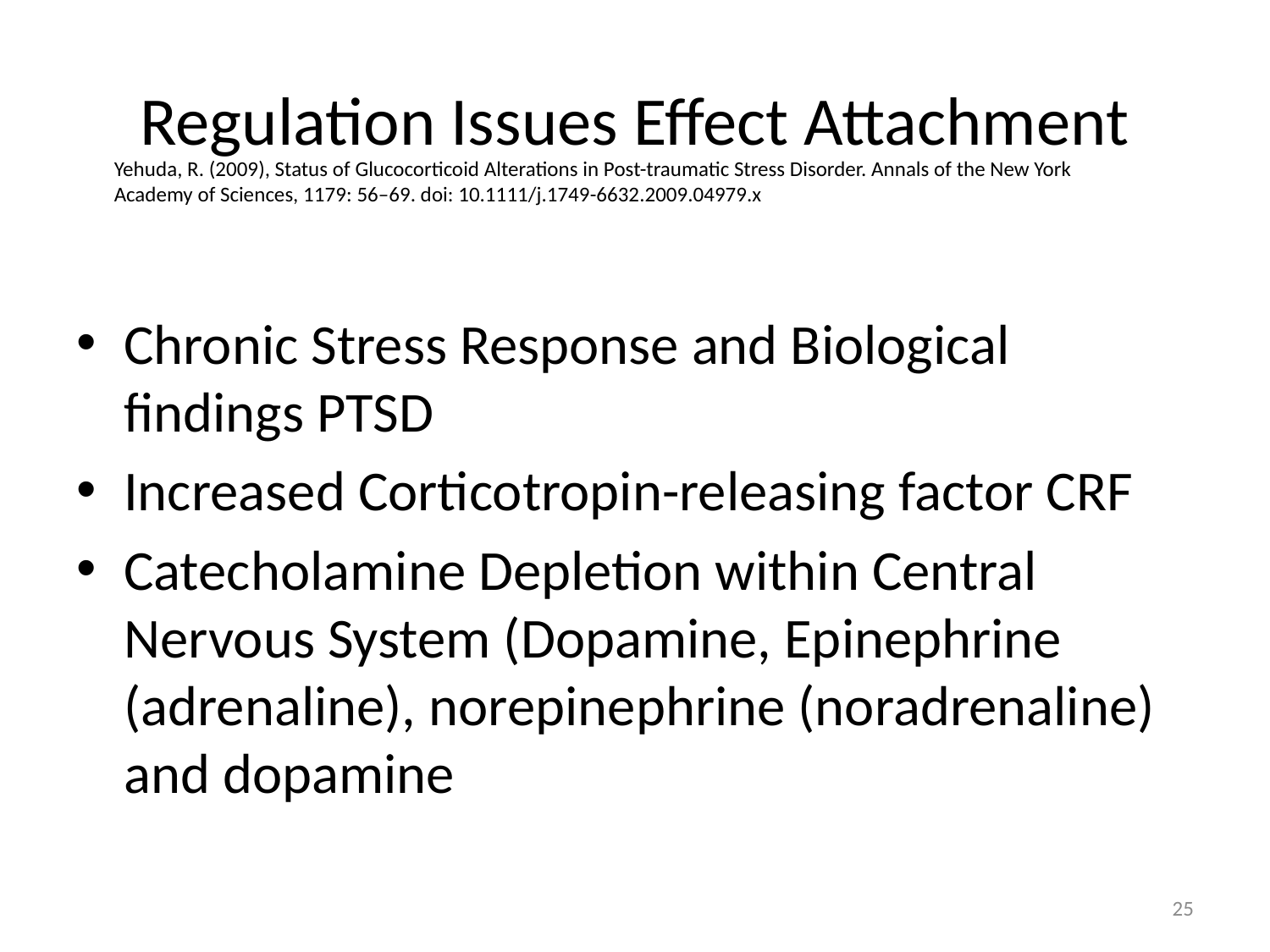

# Regulation Issues Effect Attachment
Yehuda, R. (2009), Status of Glucocorticoid Alterations in Post-traumatic Stress Disorder. Annals of the New York Academy of Sciences, 1179: 56–69. doi: 10.1111/j.1749-6632.2009.04979.x

Chronic Stress Response and Biological findings PTSD
Increased Corticotropin-releasing factor CRF
Catecholamine Depletion within Central Nervous System (Dopamine, Epinephrine (adrenaline), norepinephrine (noradrenaline) and dopamine

25